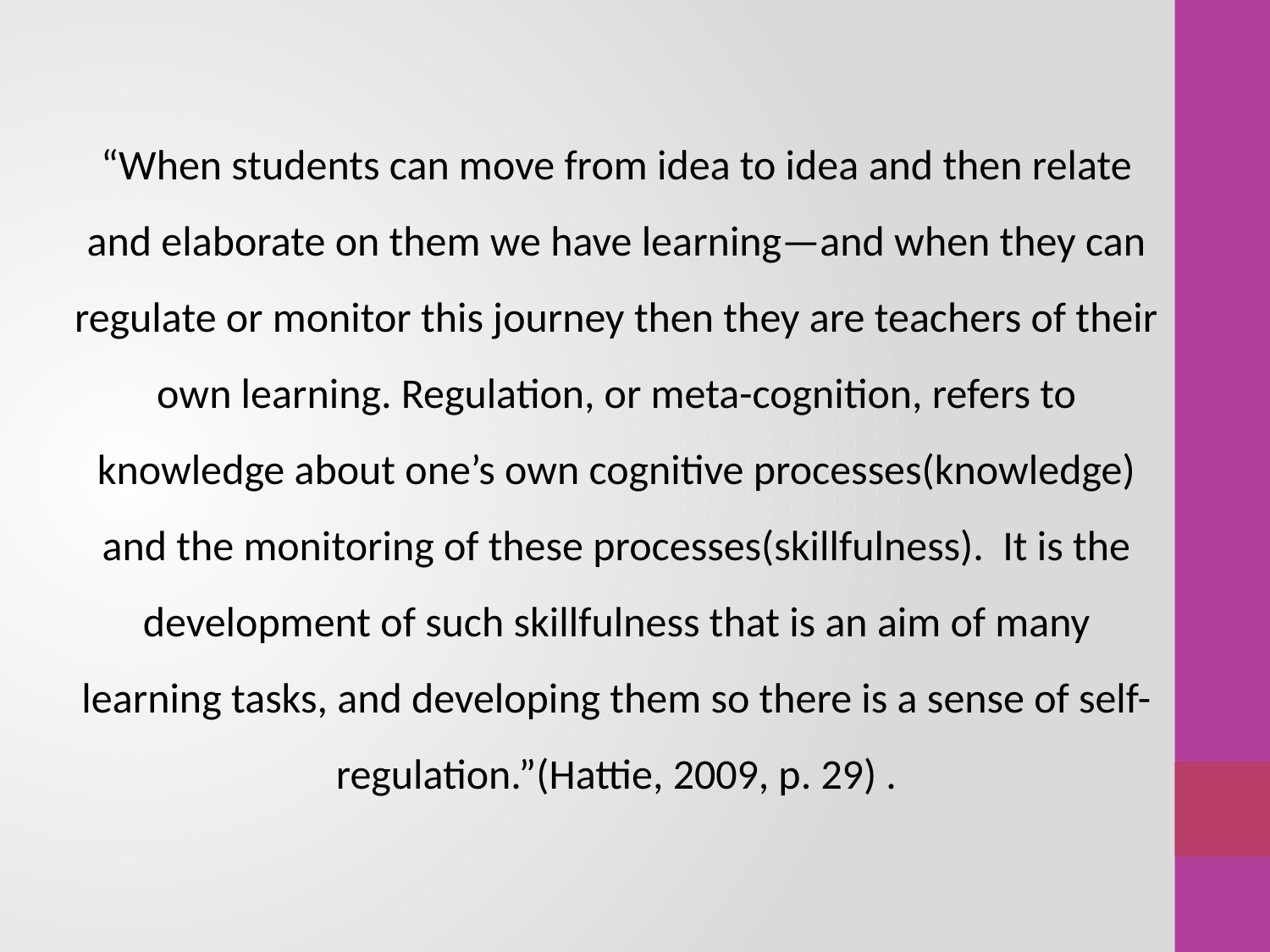

#
“When students can move from idea to idea and then relate and elaborate on them we have learning—and when they can regulate or monitor this journey then they are teachers of their own learning. Regulation, or meta-cognition, refers to knowledge about one’s own cognitive processes(knowledge) and the monitoring of these processes(skillfulness).  It is the development of such skillfulness that is an aim of many learning tasks, and developing them so there is a sense of self-regulation.”(Hattie, 2009, p. 29) .